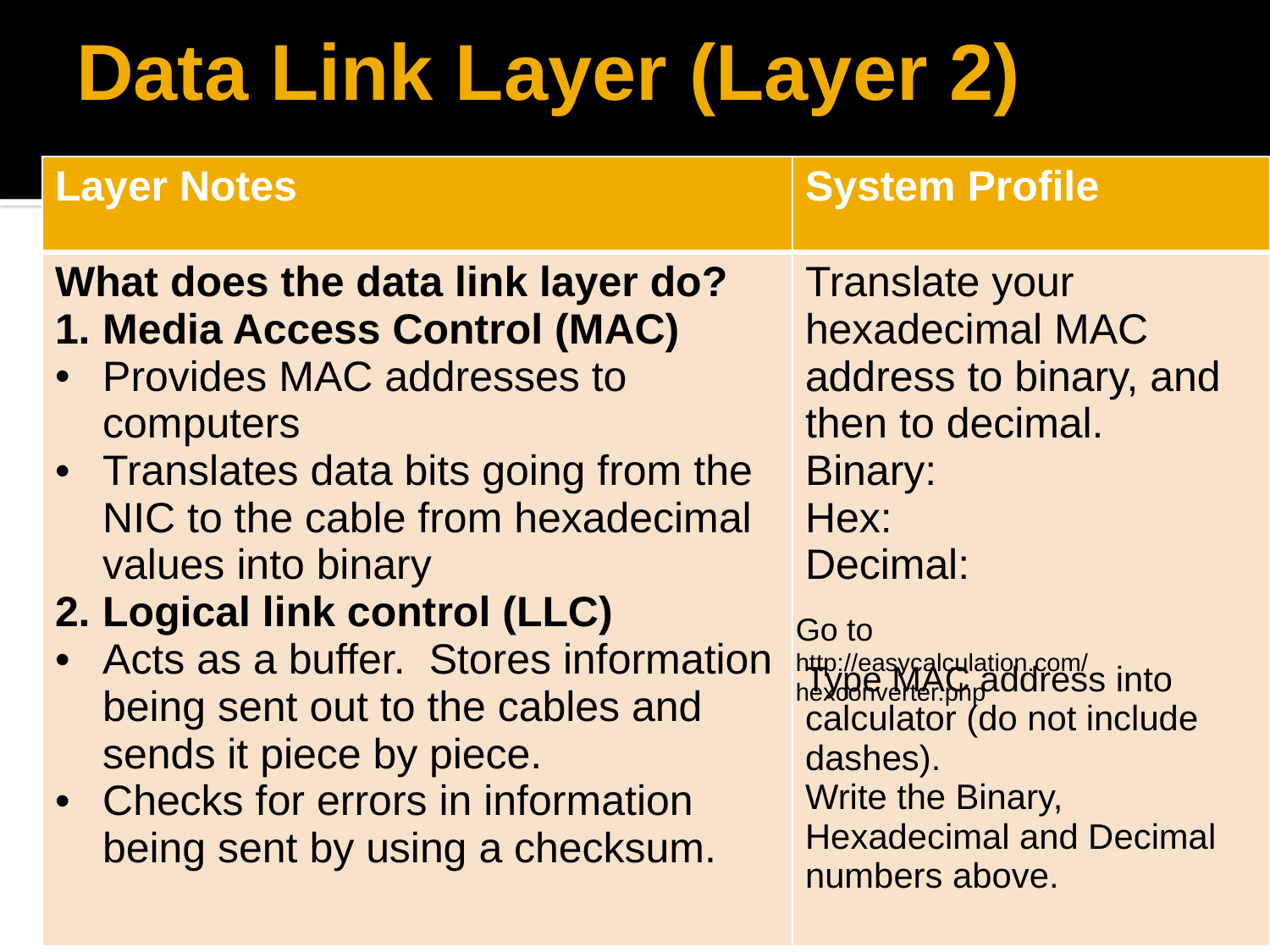

# Data Link Layer (Layer 2)
| Layer Notes | System Profile |
| --- | --- |
| What does the data link layer do? Media Access Control (MAC) Provides MAC addresses to computers Translates data bits going from the NIC to the cable from hexadecimal values into binary Logical link control (LLC) Acts as a buffer. Stores information being sent out to the cables and sends it piece by piece. Checks for errors in information being sent by using a checksum. | Translate your hexadecimal MAC address to binary, and then to decimal. Binary: Hex: Decimal: Type MAC address into calculator (do not include dashes). Write the Binary, Hexadecimal and Decimal numbers above. |
Go to
http://easycalculation.com/hexconverter.php